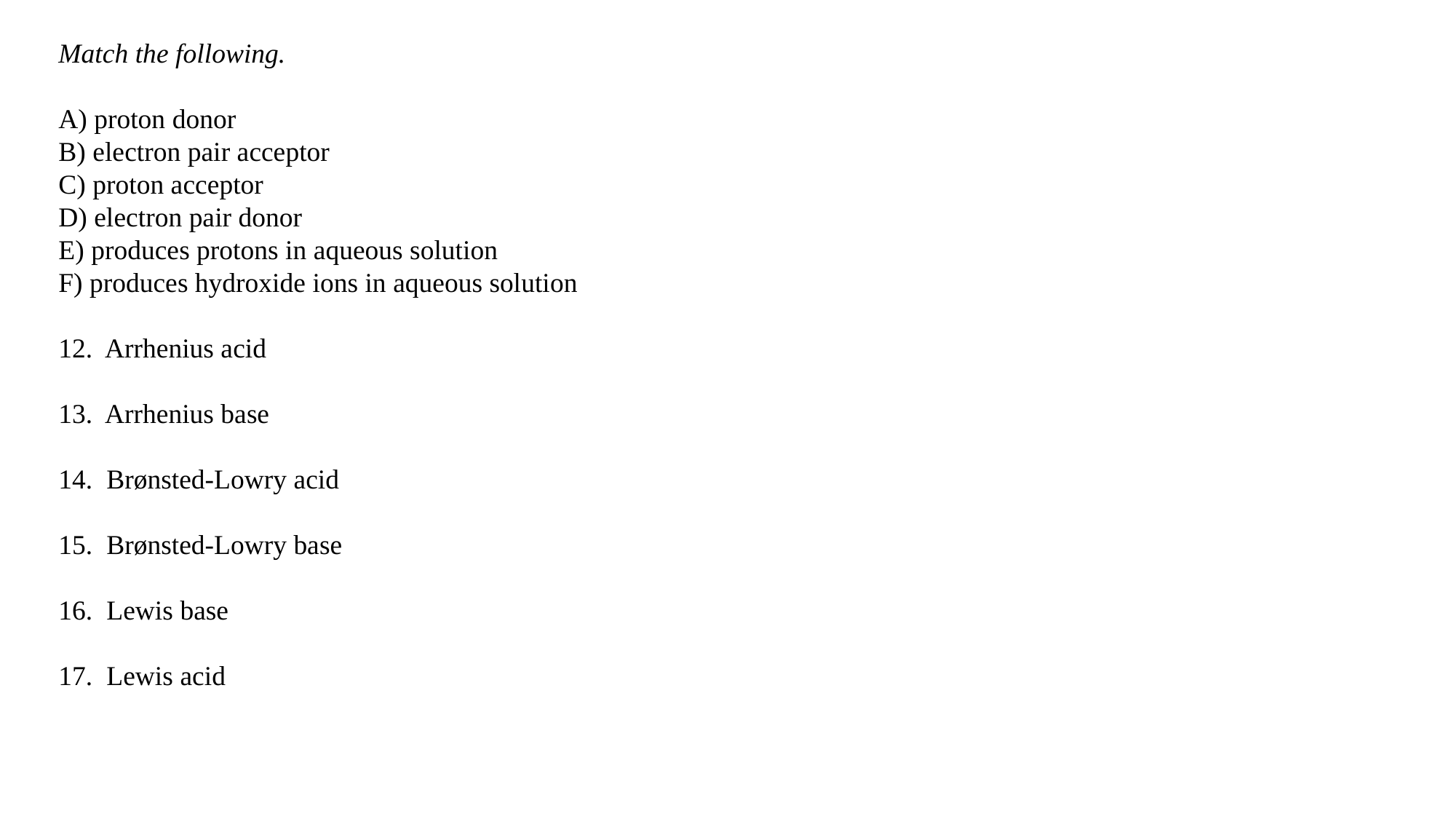

Match the following.

A) proton donor
B) electron pair acceptor
C) proton acceptor
D) electron pair donor
E) produces protons in aqueous solution
F) produces hydroxide ions in aqueous solution

12.  Arrhenius acid

13.  Arrhenius base

14.  Brønsted-Lowry acid

15.  Brønsted-Lowry base

16.  Lewis base

17.  Lewis acid